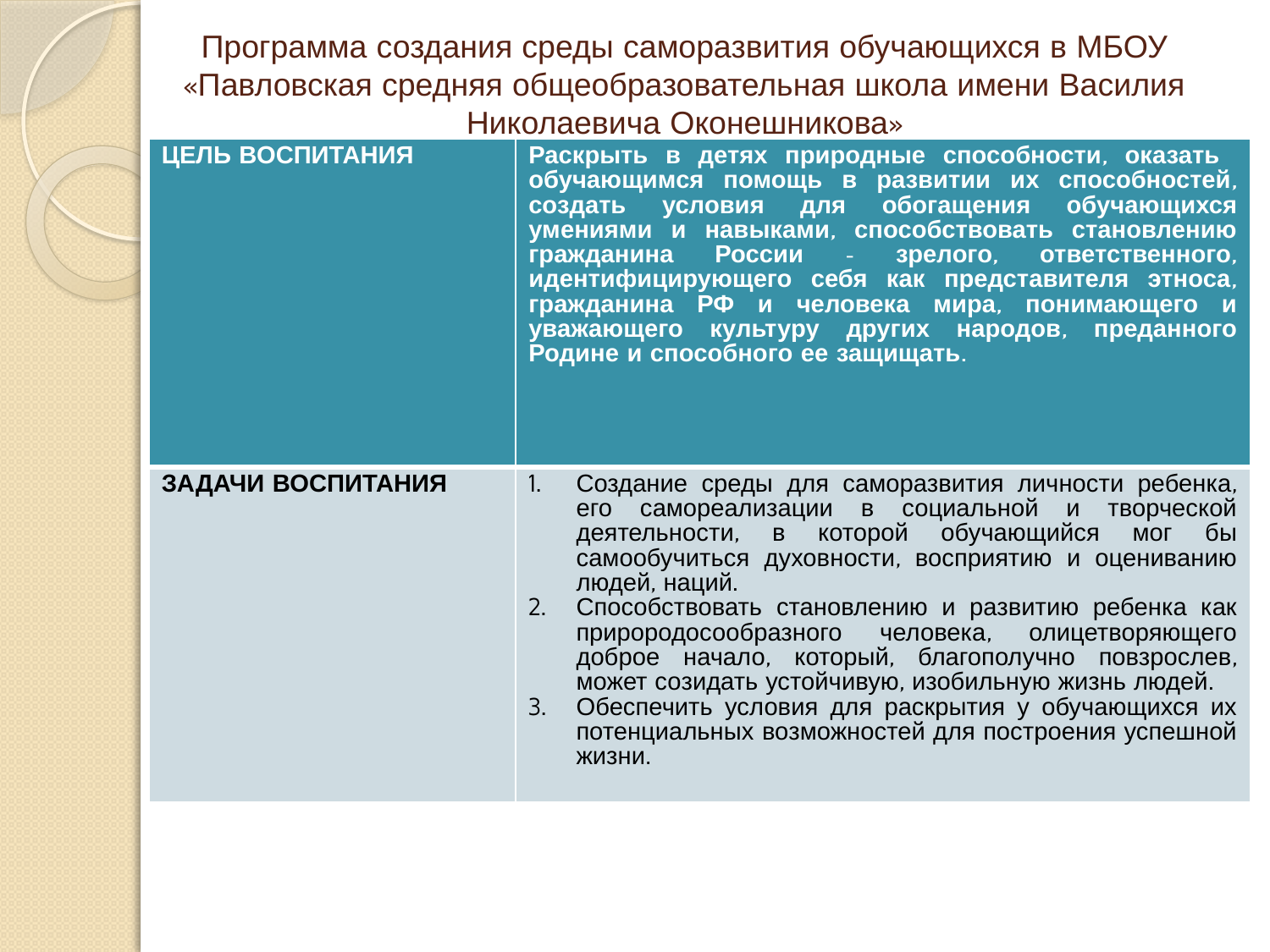

# Программа создания среды саморазвития обучающихся в МБОУ «Павловская средняя общеобразовательная школа имени Василия Николаевича Оконешникова»
| ЦЕЛЬ ВОСПИТАНИЯ | Раскрыть в детях природные способности, оказать обучающимся помощь в развитии их способностей, создать условия для обогащения обучающихся умениями и навыками, способствовать становлению гражданина России - зрелого, ответственного, идентифицирующего себя как представителя этноса, гражданина РФ и человека мира, понимающего и уважающего культуру других народов, преданного Родине и способного ее защищать. |
| --- | --- |
| ЗАДАЧИ ВОСПИТАНИЯ | Создание среды для саморазвития личности ребенка, его самореализации в социальной и творческой деятельности, в которой обучающийся мог бы самообучиться духовности, восприятию и оцениванию людей, наций. Способствовать становлению и развитию ребенка как прирородосообразного человека, олицетворяющего доброе начало, который, благополучно повзрослев, может созидать устойчивую, изобильную жизнь людей. Обеспечить условия для раскрытия у обучающихся их потенциальных возможностей для построения успешной жизни. |